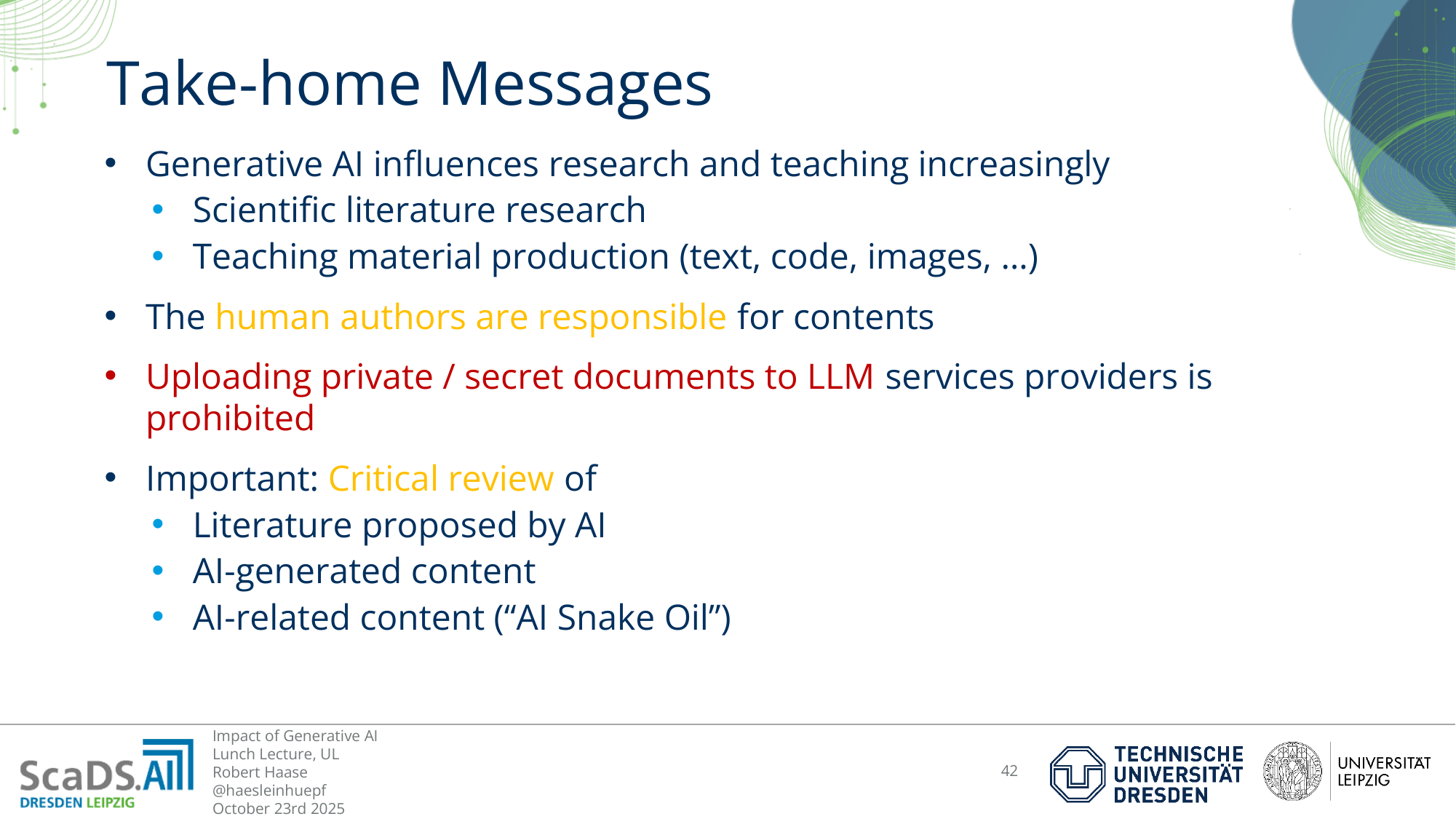

# Take-home Messages
Generative AI influences research and teaching increasingly
Scientific literature research
Teaching material production (text, code, images, …)
The human authors are responsible for contents
Uploading private / secret documents to LLM services providers is prohibited
Important: Critical review of
Literature proposed by AI
AI-generated content
AI-related content (“AI Snake Oil”)